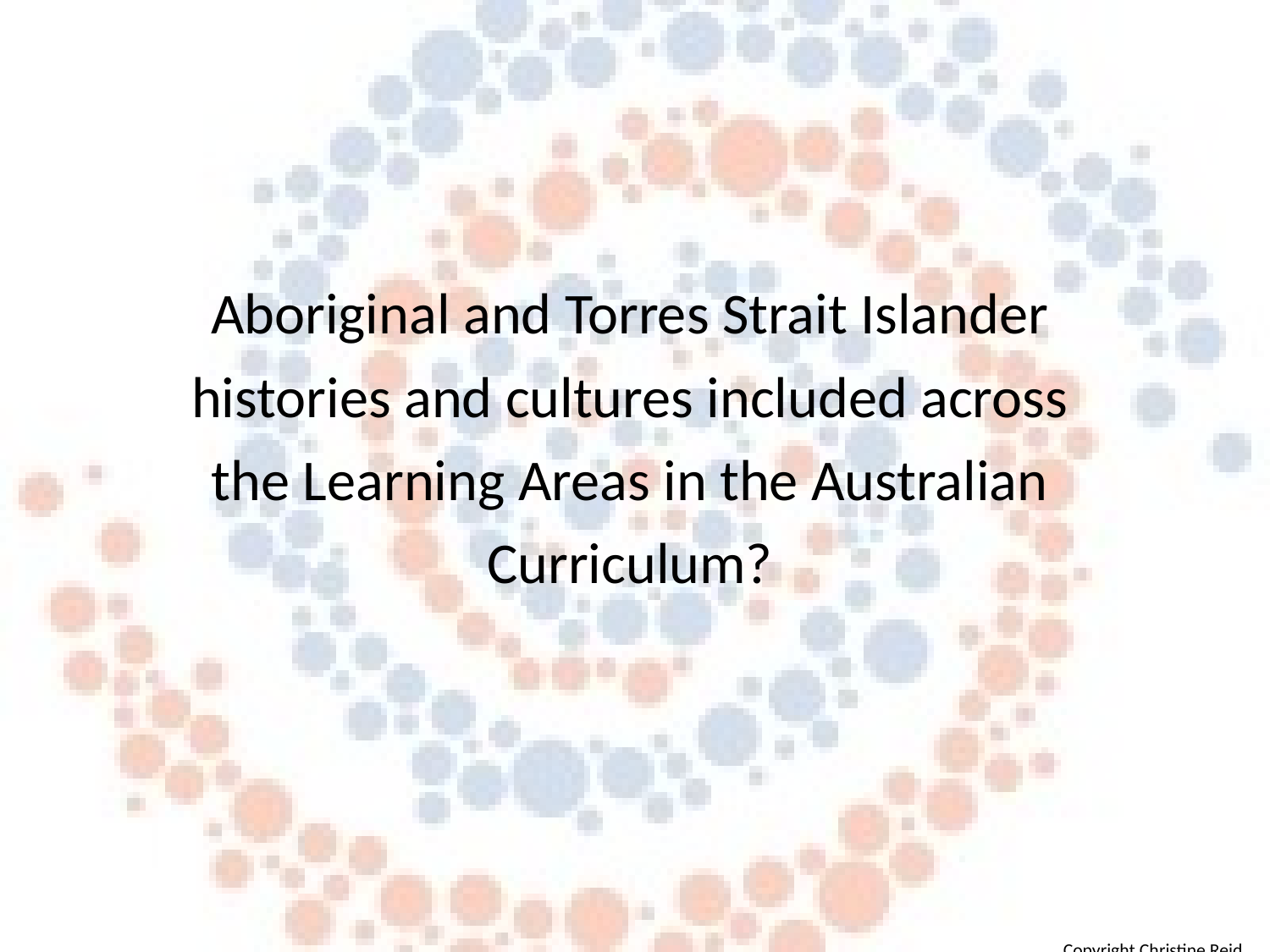

Aboriginal and Torres Strait Islander histories and cultures included across the Learning Areas in the Australian Curriculum?
Copyright Christine Reid